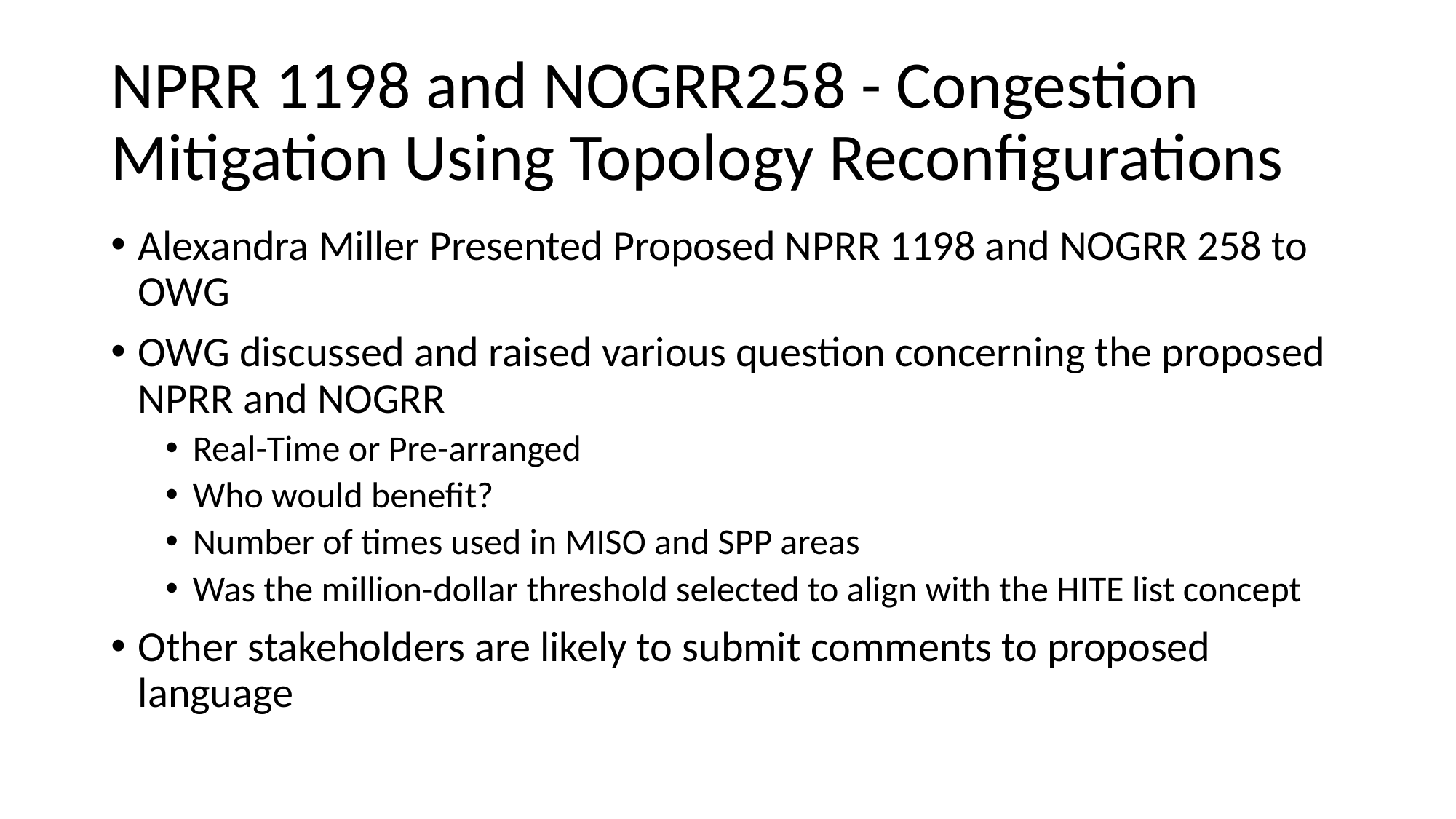

# NPRR 1198 and NOGRR258 - Congestion Mitigation Using Topology Reconfigurations
Alexandra Miller Presented Proposed NPRR 1198 and NOGRR 258 to OWG
OWG discussed and raised various question concerning the proposed NPRR and NOGRR
Real-Time or Pre-arranged
Who would benefit?
Number of times used in MISO and SPP areas
Was the million-dollar threshold selected to align with the HITE list concept
Other stakeholders are likely to submit comments to proposed language